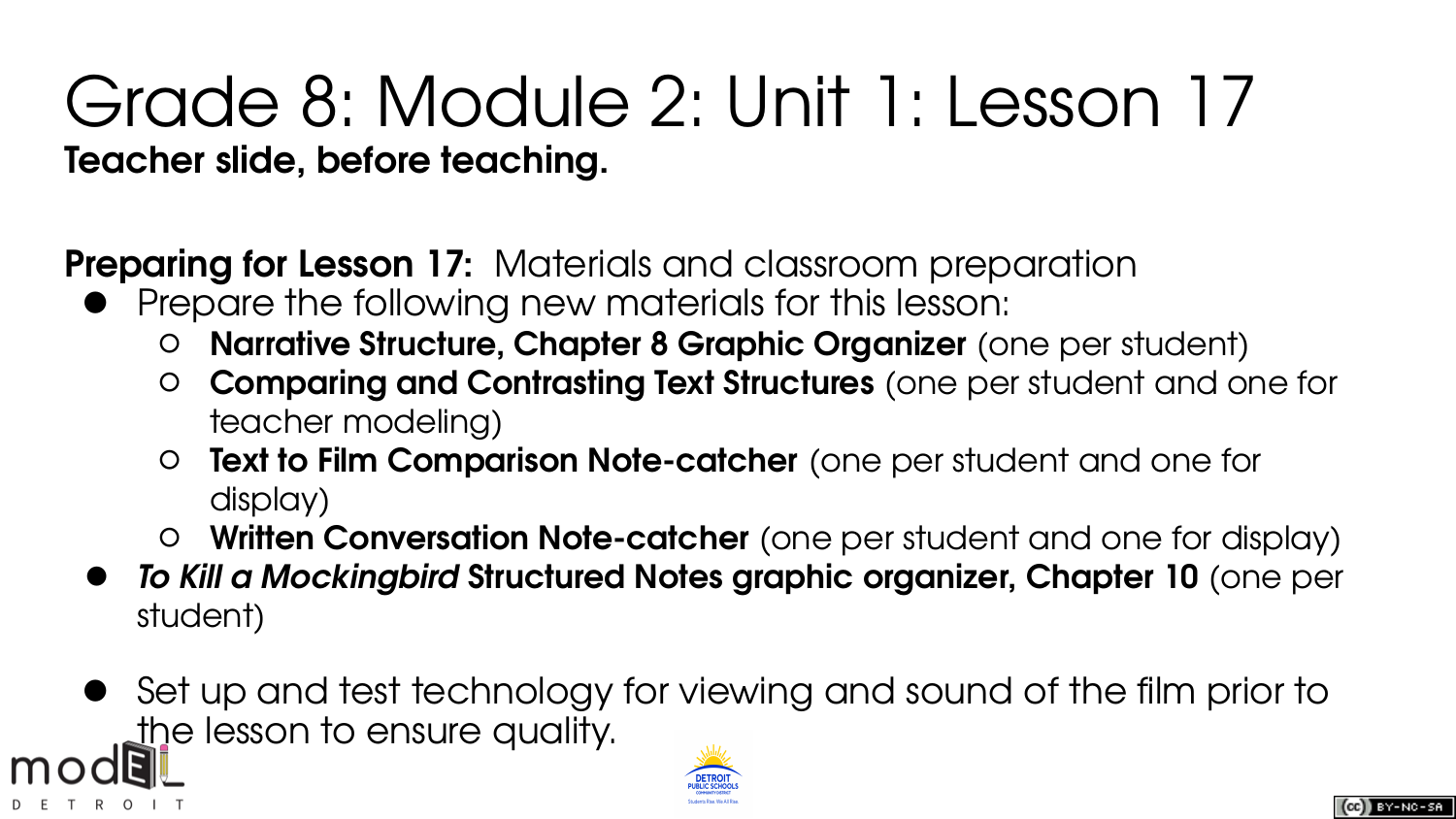

# Grade 8: Module 2: Unit 1: Lesson 17
Teacher slide, before teaching.
Preparing for Lesson 17:  Materials and classroom preparation
Prepare the following new materials for this lesson:
Narrative Structure, Chapter 8 Graphic Organizer (one per student)
Comparing and Contrasting Text Structures (one per student and one for teacher modeling)
Text to Film Comparison Note-catcher (one per student and one for display)
Written Conversation Note-catcher (one per student and one for display)
To Kill a Mockingbird Structured Notes graphic organizer, Chapter 10 (one per student)

Set up and test technology for viewing and sound of the film prior to the lesson to ensure quality.